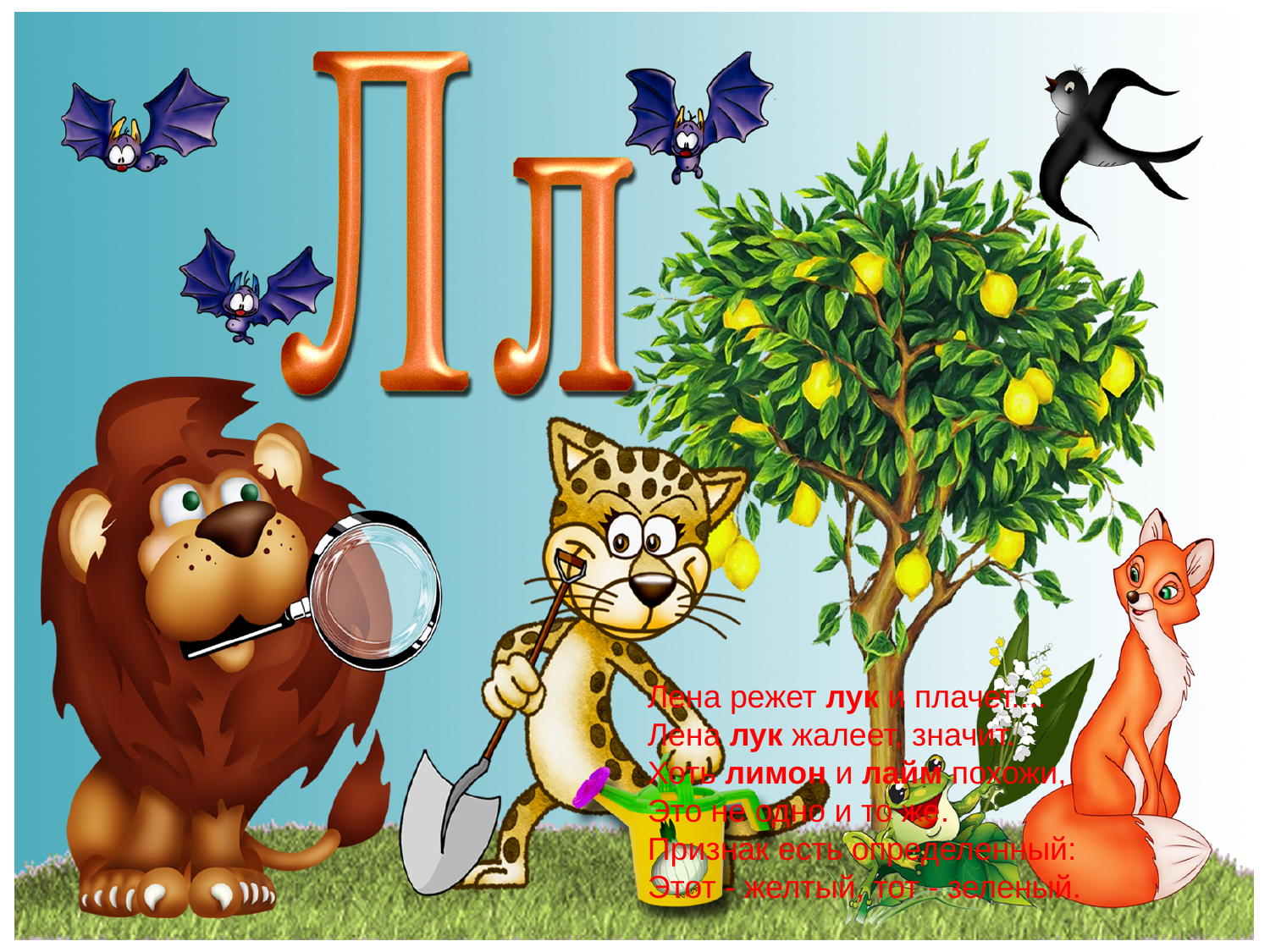

Лена режет лук и плачет....
Лена лук жалеет, значит.
Хоть лимон и лайм похожи,
Это не одно и то же.
Признак есть определенный:
Этот - желтый, тот - зеленый.